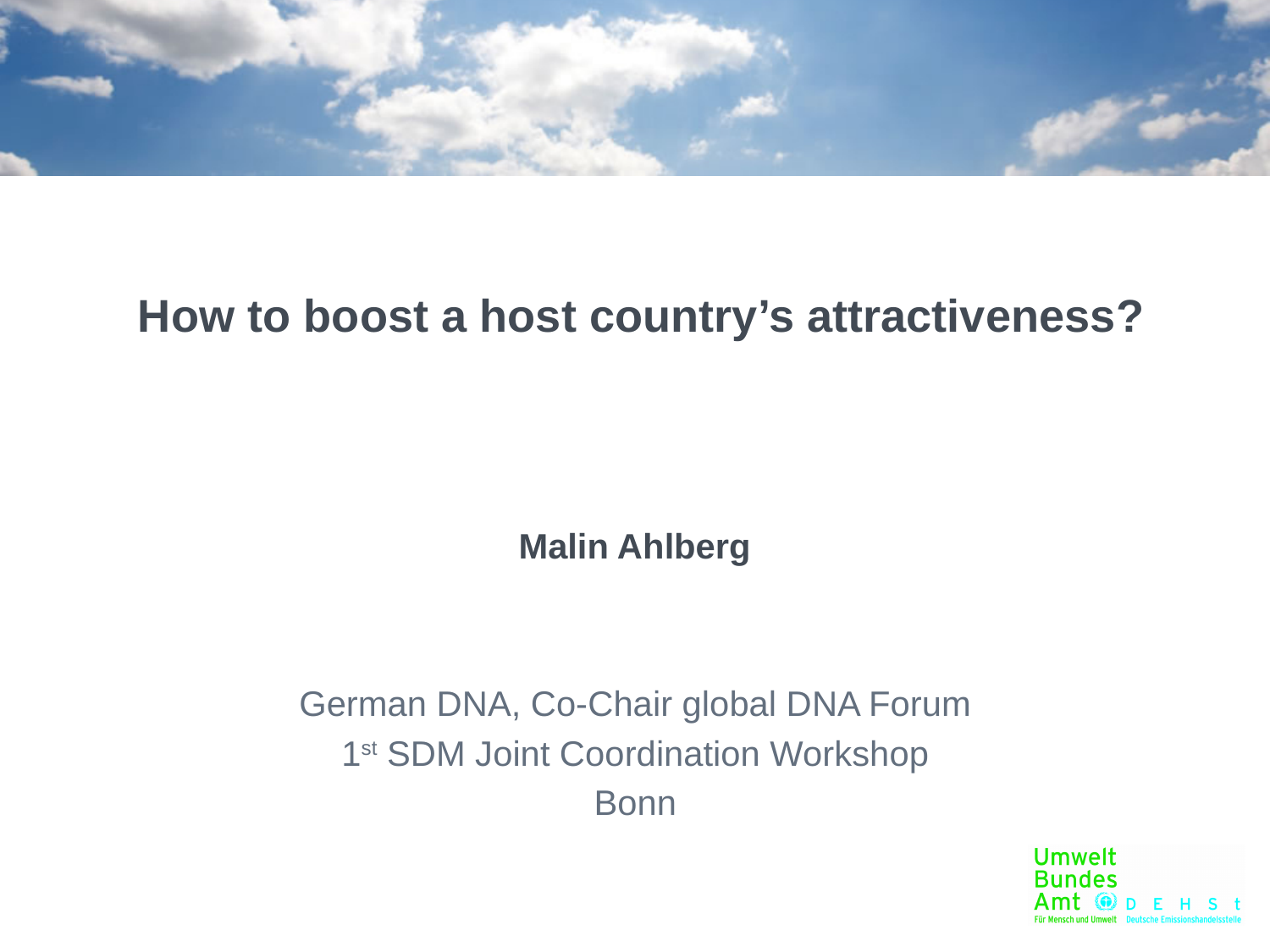

# How to boost a host country’s attractiveness?
Malin Ahlberg
German DNA, Co-Chair global DNA Forum
1st SDM Joint Coordination Workshop
Bonn